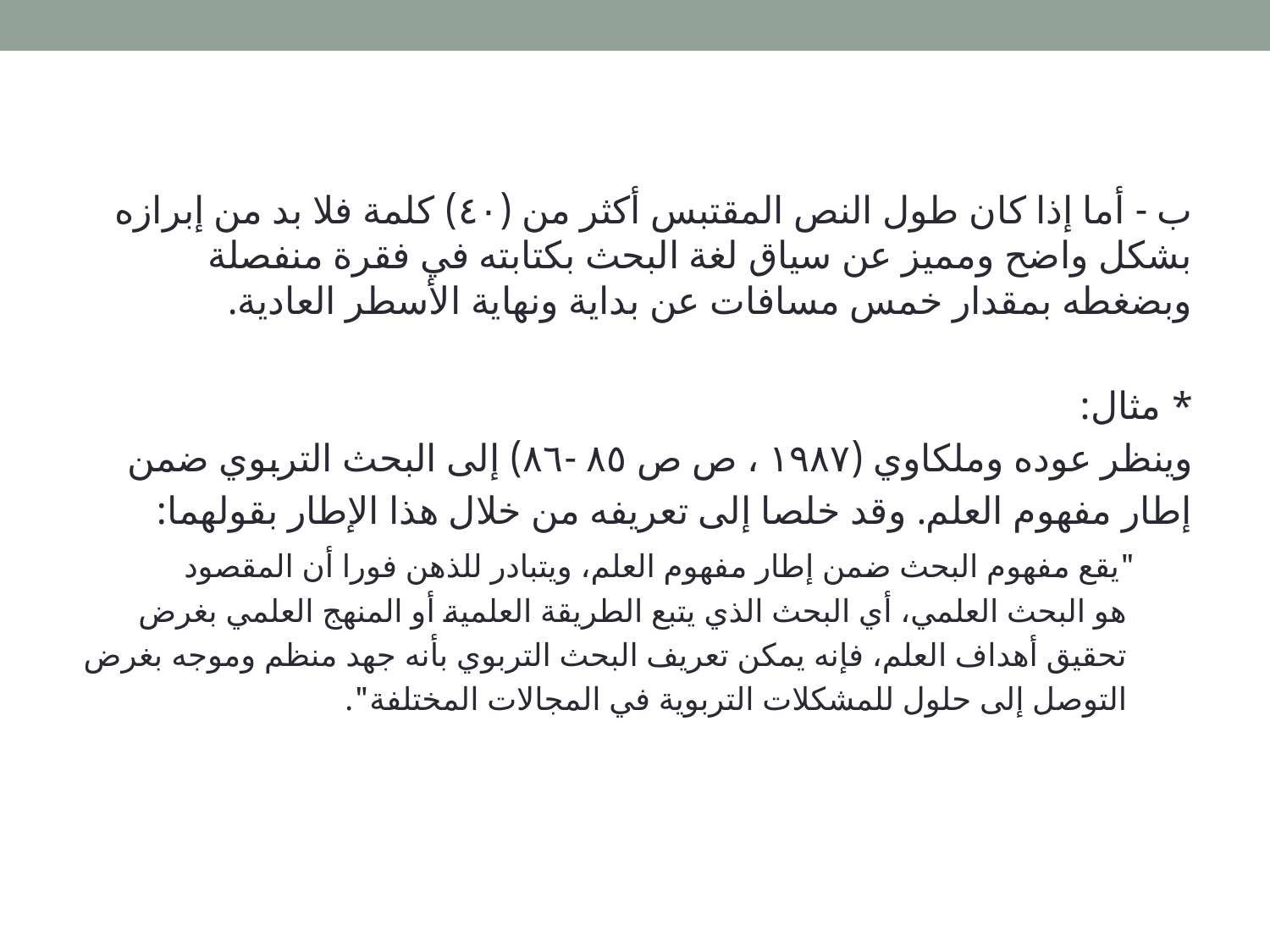

#
ب - أما إذا كان طول النص المقتبس أكثر من (٤٠) كلمة فلا بد من إبرازه بشكل واضح ومميز عن سياق لغة البحث بكتابته في فقرة منفصلة وبضغطه بمقدار خمس مسافات عن بداية ونهاية الأسطر العادية.

* مثال:
وينظر عوده وملكاوي (١٩٨٧ ، ص ص ٨٥ -٨٦) إلى البحث التربوي ضمن
إطار مفهوم العلم. وقد خلصا إلى تعريفه من خلال هذا الإطار بقولهما:
      "يقع مفهوم البحث ضمن إطار مفهوم العلم، ويتبادر للذهن فورا أن المقصود
        هو البحث العلمي، أي البحث الذي يتبع الطريقة العلمية أو المنهج العلمي بغرض
        تحقيق أهداف العلم، فإنه يمكن تعريف البحث التربوي بأنه جهد منظم وموجه بغرض
        التوصل إلى حلول للمشكلات التربوية في المجالات المختلفة".